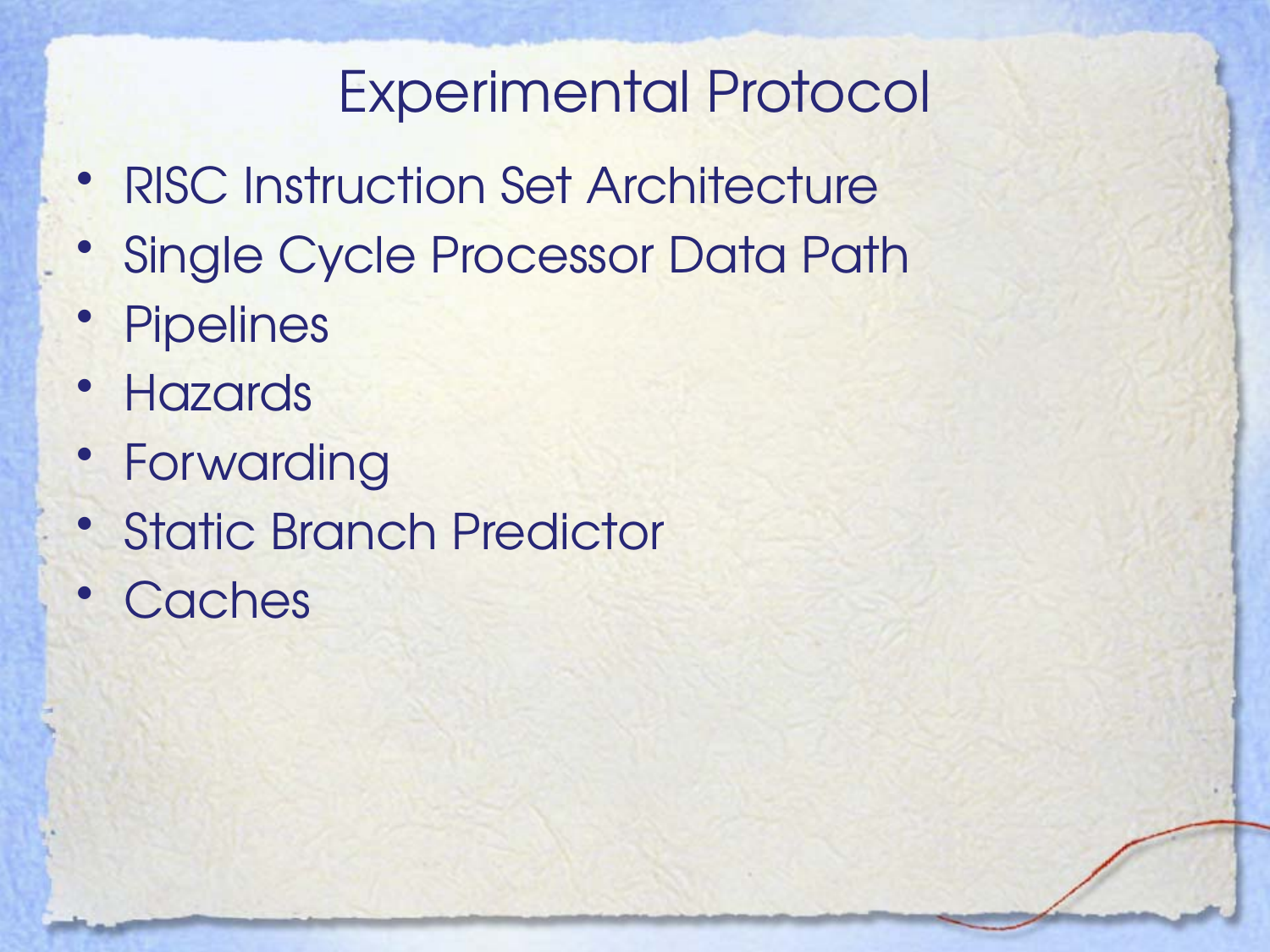

# Experimental Protocol
RISC Instruction Set Architecture
Single Cycle Processor Data Path
Pipelines
Hazards
Forwarding
Static Branch Predictor
Caches